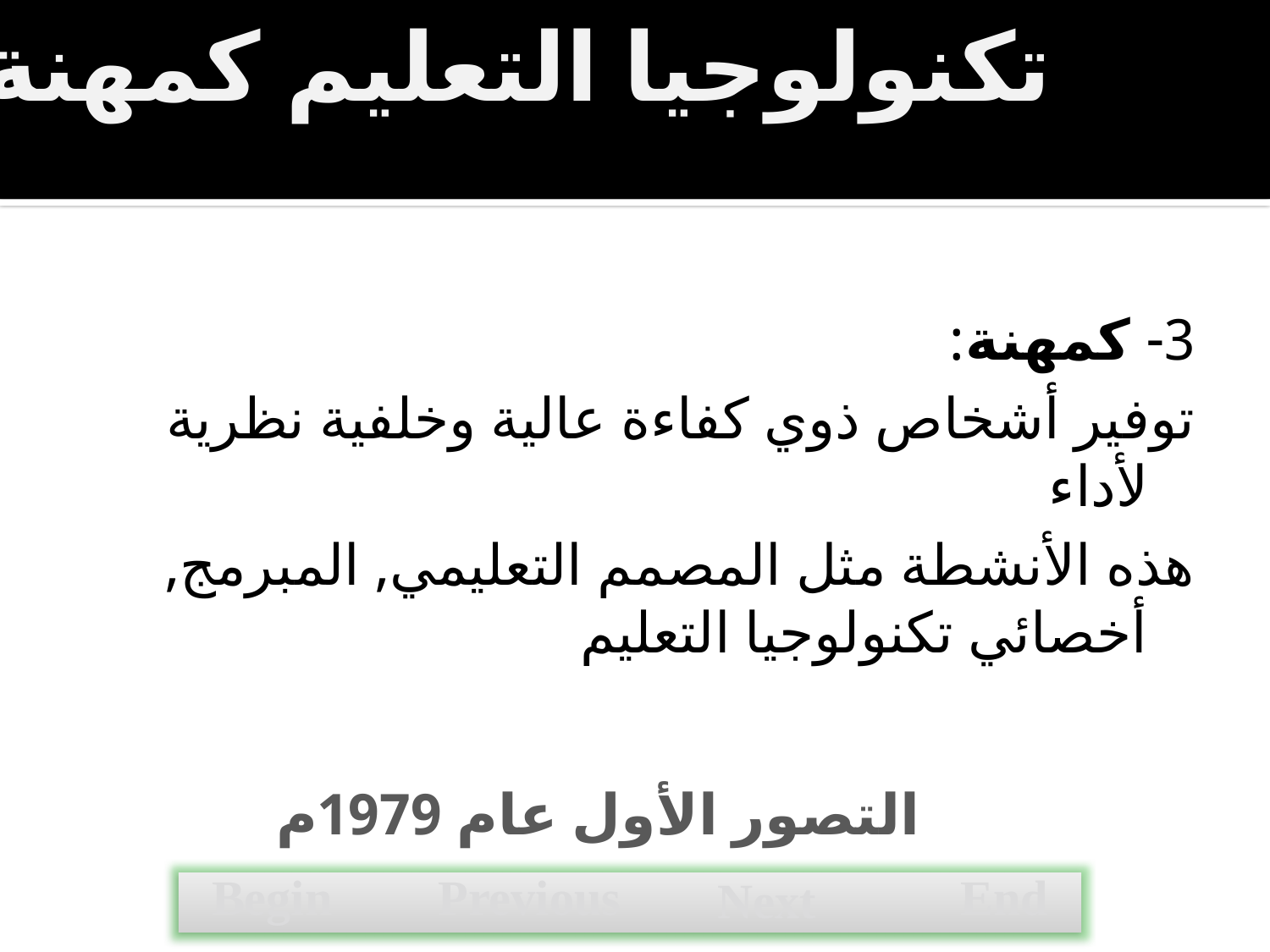

تكنولوجيا التعليم كمهنة
#

3- كمهنة:
توفير أشخاص ذوي كفاءة عالية وخلفية نظرية لأداء
هذه الأنشطة مثل المصمم التعليمي, المبرمج, أخصائي تكنولوجيا التعليم

التصور الأول عام 1979م
Begin
Previous
End
Next